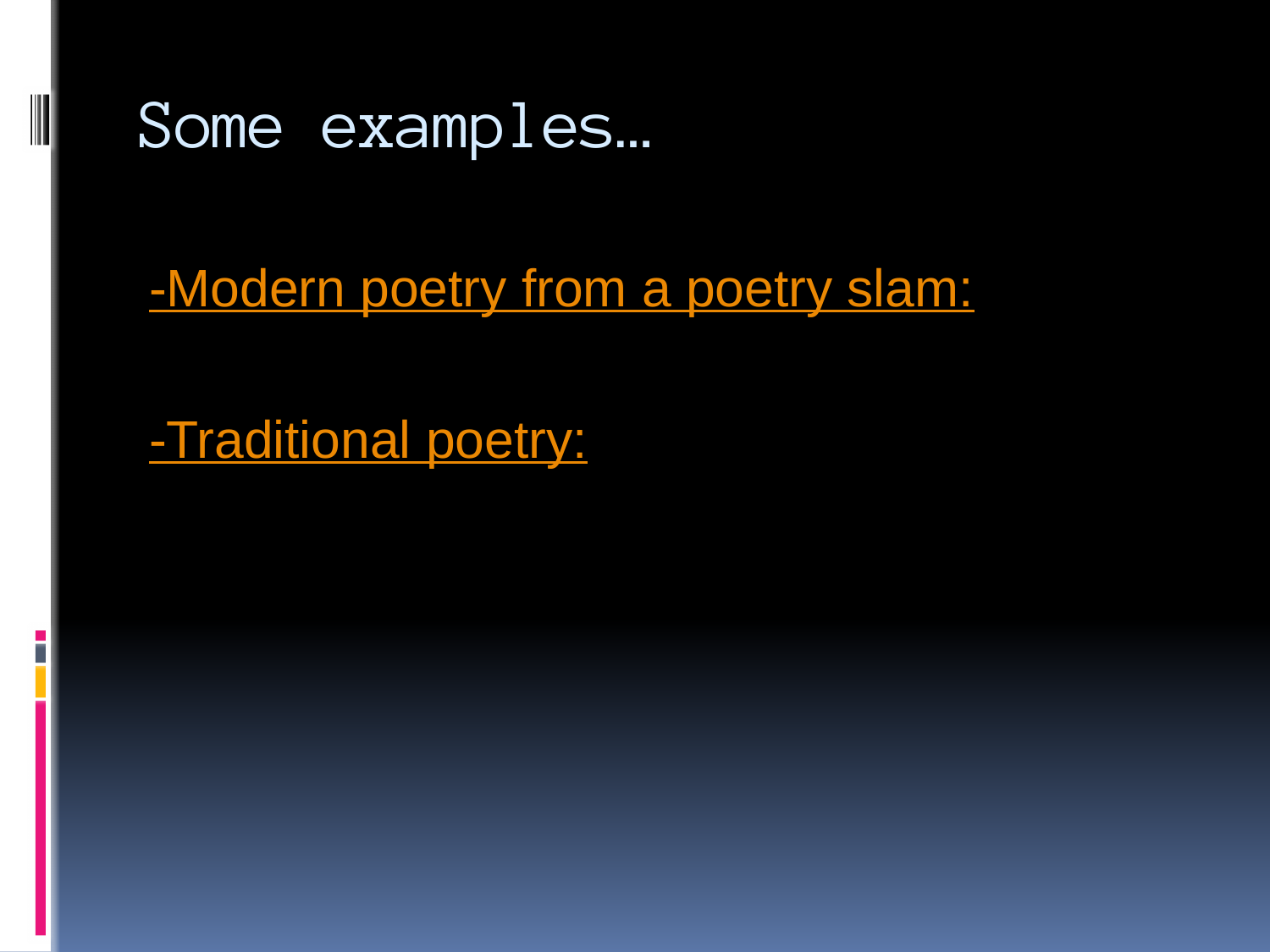

# Some examples…
-Modern poetry from a poetry slam:

-Traditional poetry: